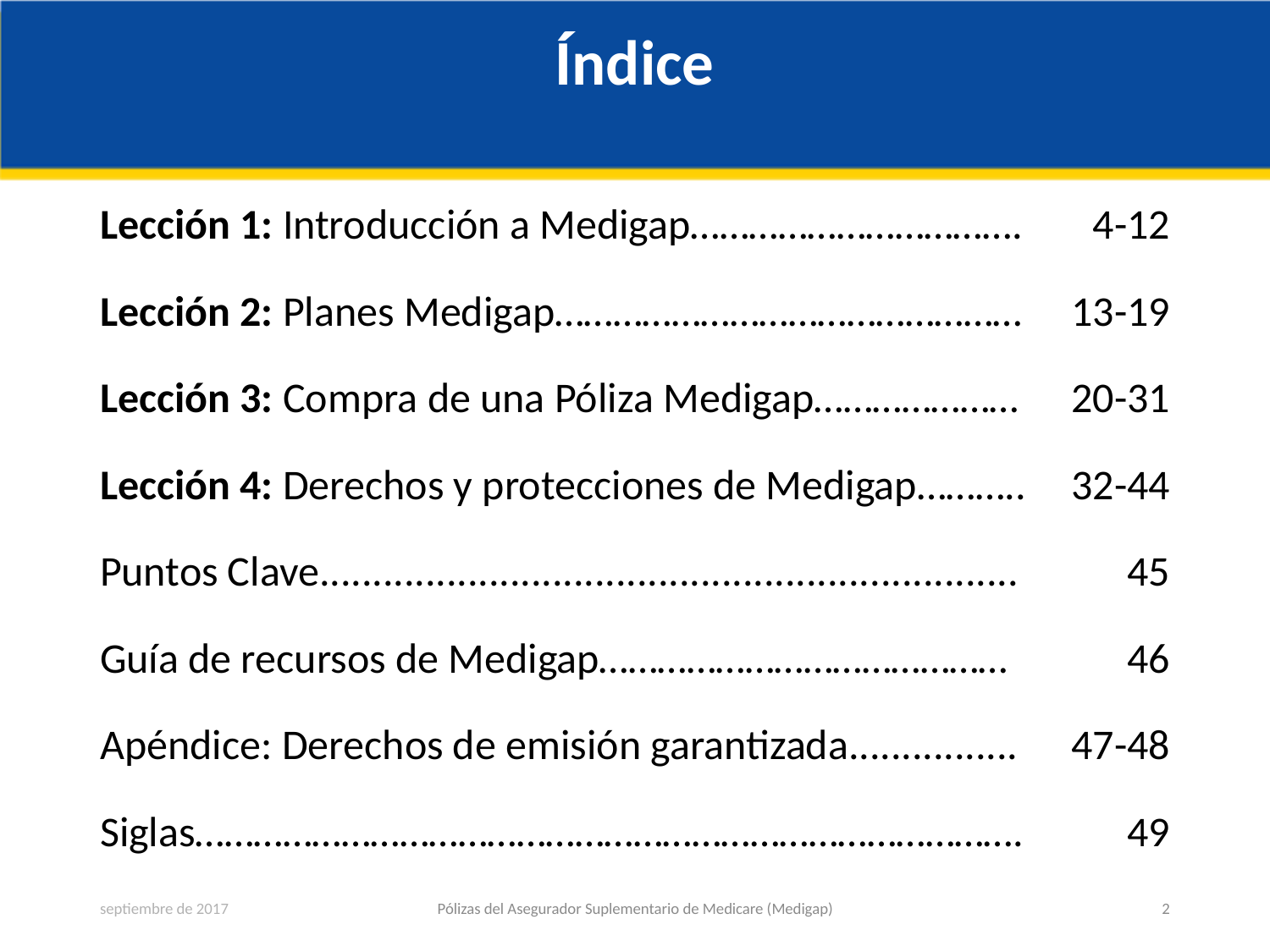

# Índice
Lección 1: Introducción a Medigap…………………………….
Lección 2: Planes Medigap…………………………………………
Lección 3: Compra de una Póliza Medigap…………………
Lección 4: Derechos y protecciones de Medigap………..
Puntos Clave..................................................................
Guía de recursos de Medigap……………………………………
Apéndice: Derechos de emisión garantizada................
Siglas………………………………………………………………………….
4-12
13-19
20-31
32-44
45
46
47-48
49
septiembre de 2017
Pólizas del Asegurador Suplementario de Medicare (Medigap)
2